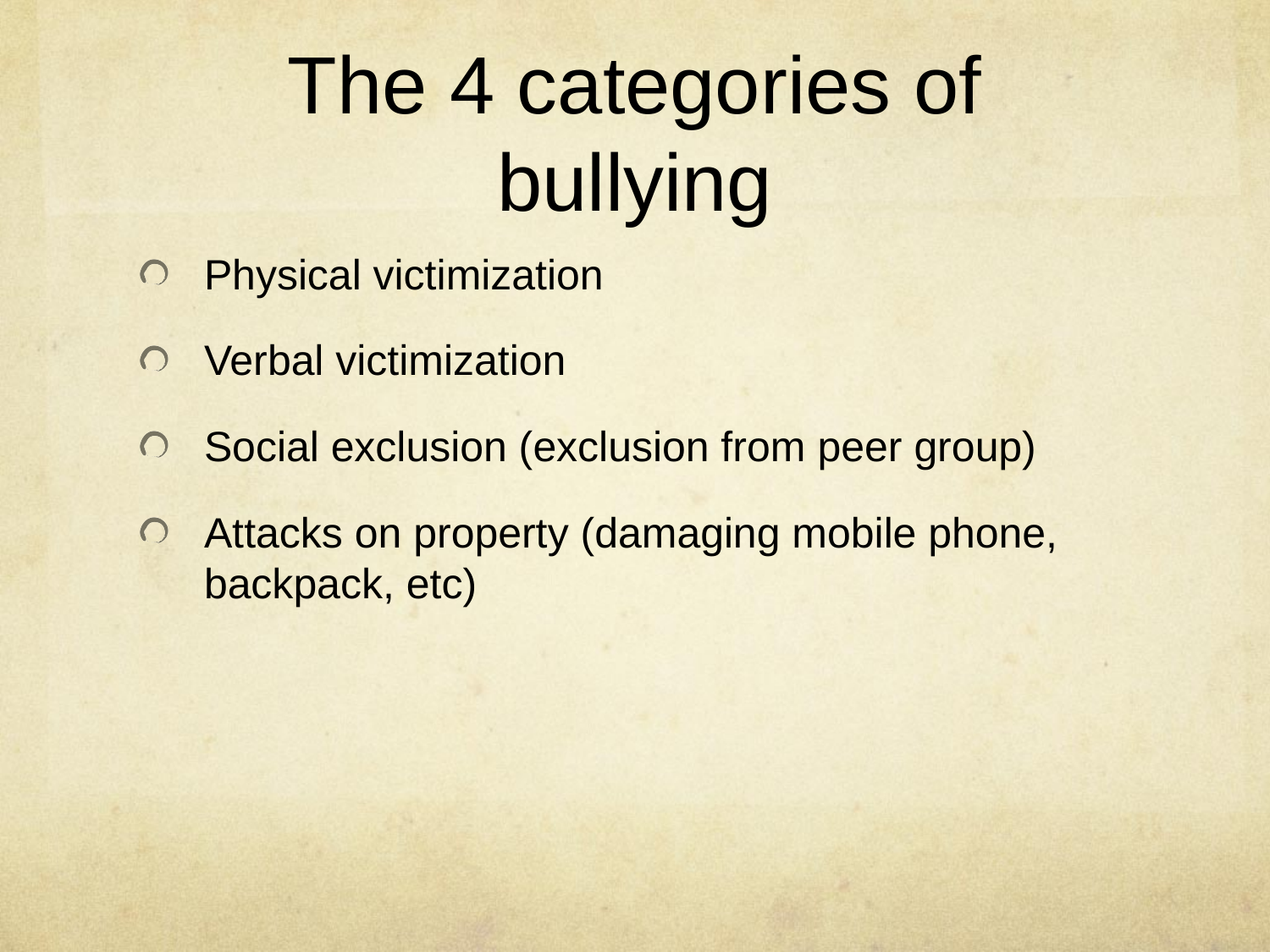

# The 4 categories of bullying
Physical victimization
Verbal victimization
Social exclusion (exclusion from peer group)
Attacks on property (damaging mobile phone, backpack, etc)